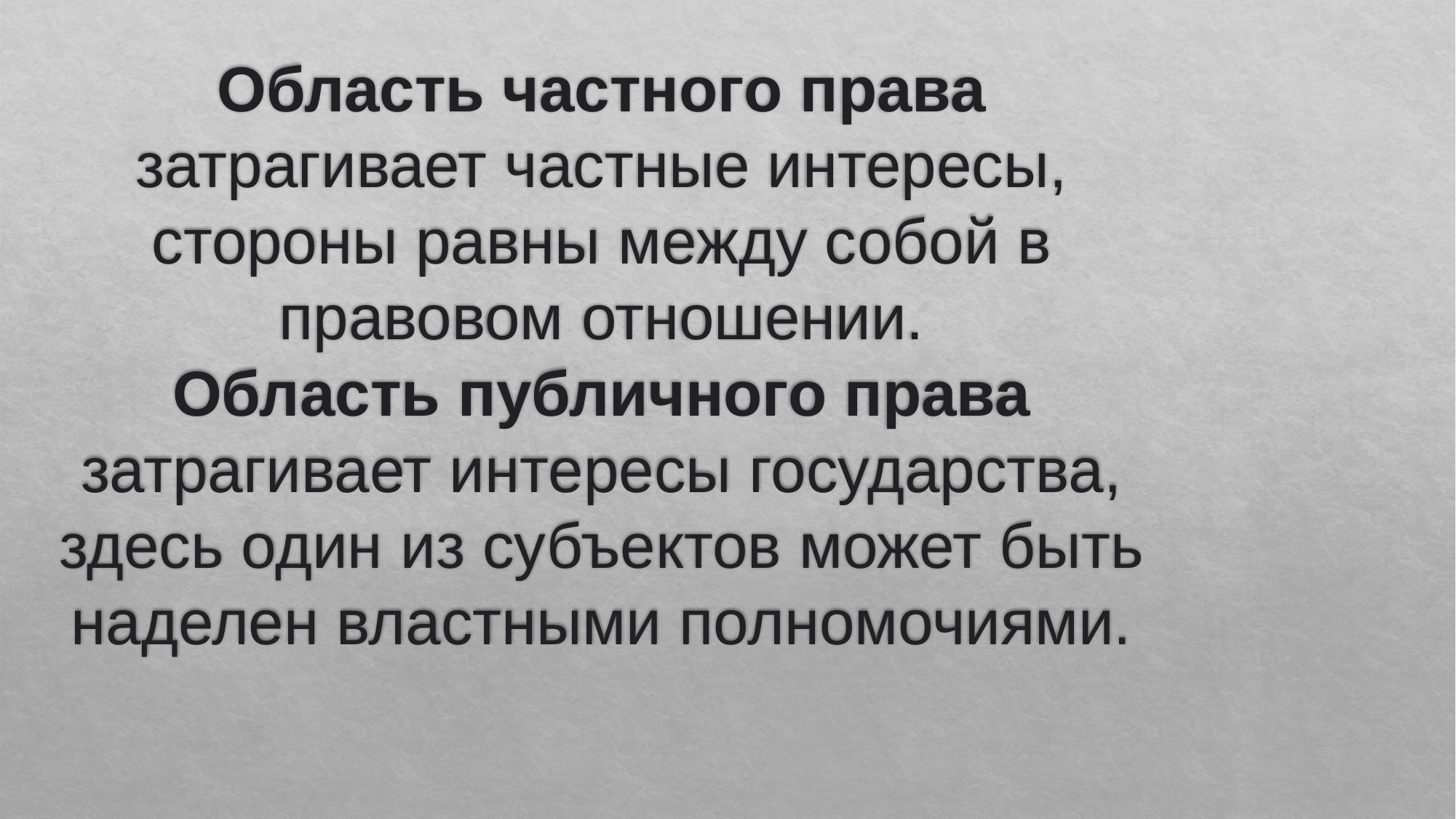

# Область частного права затрагивает частные интересы, стороны равны между собой в правовом отношении. Область публичного права затрагивает интересы государства, здесь один из субъектов может быть наделен властными полномочиями.